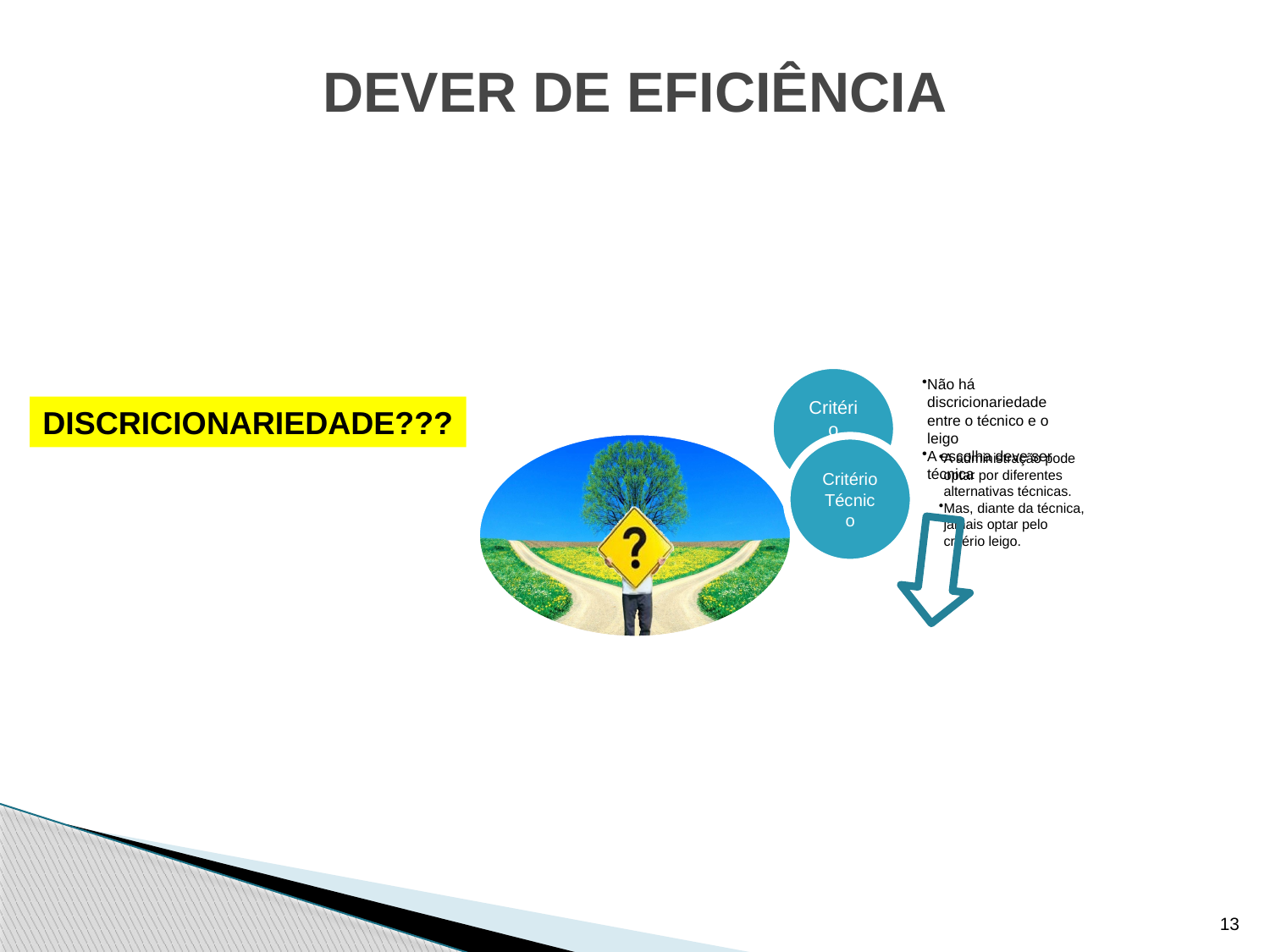

# DEVER DE EFICIÊNCIA
Critério Leigo
Não há discricionariedade entre o técnico e o leigo
Critério Técnico
Mas, diante da técnica, jamais optar pelo critério leigo.
DISCRICIONARIEDADE???
13